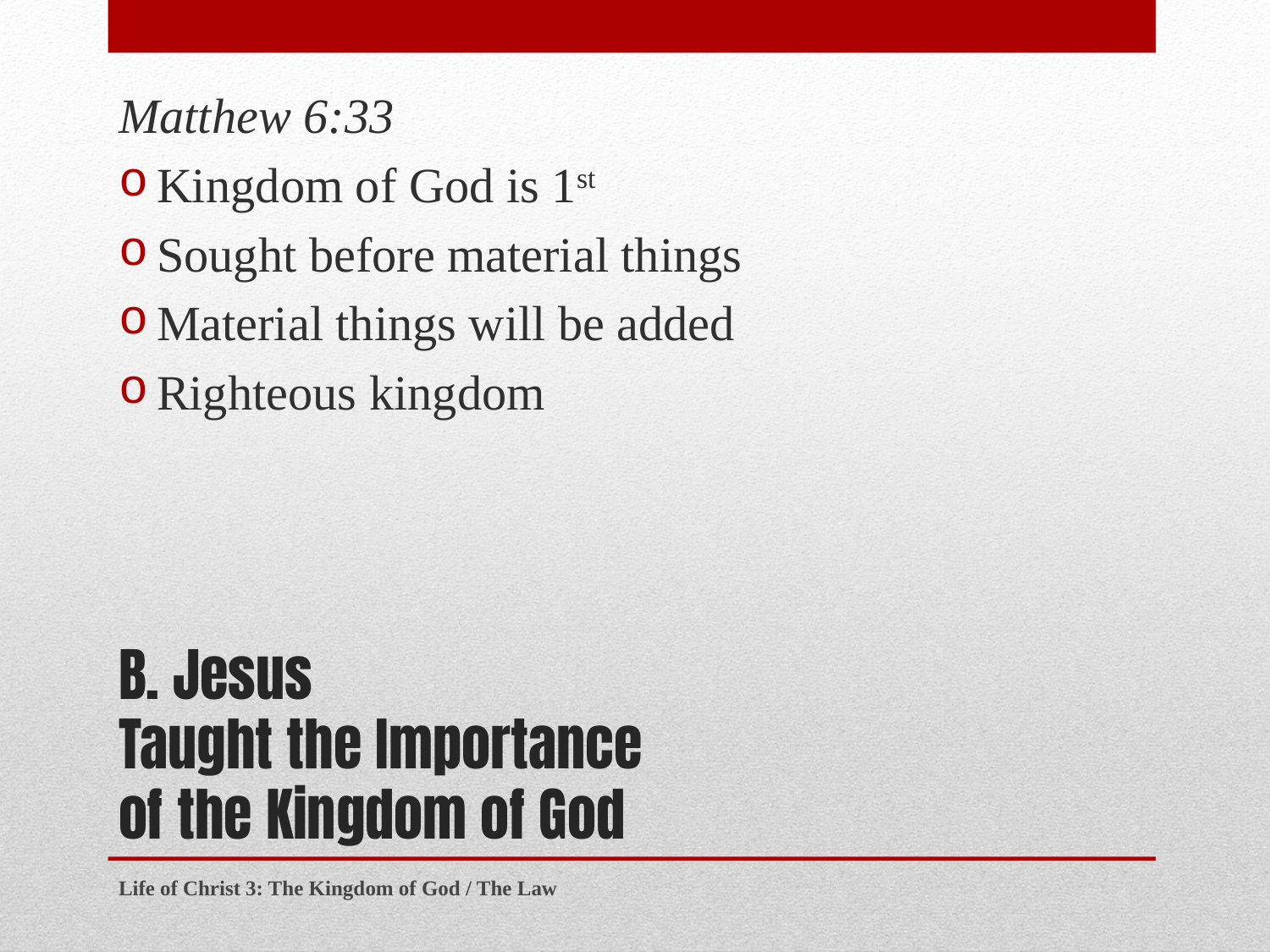

Matthew 6:33
Kingdom of God is 1st
Sought before material things
Material things will be added
Righteous kingdom
# B. Jesus Taught the Importance of the Kingdom of God
Life of Christ 3: The Kingdom of God / The Law